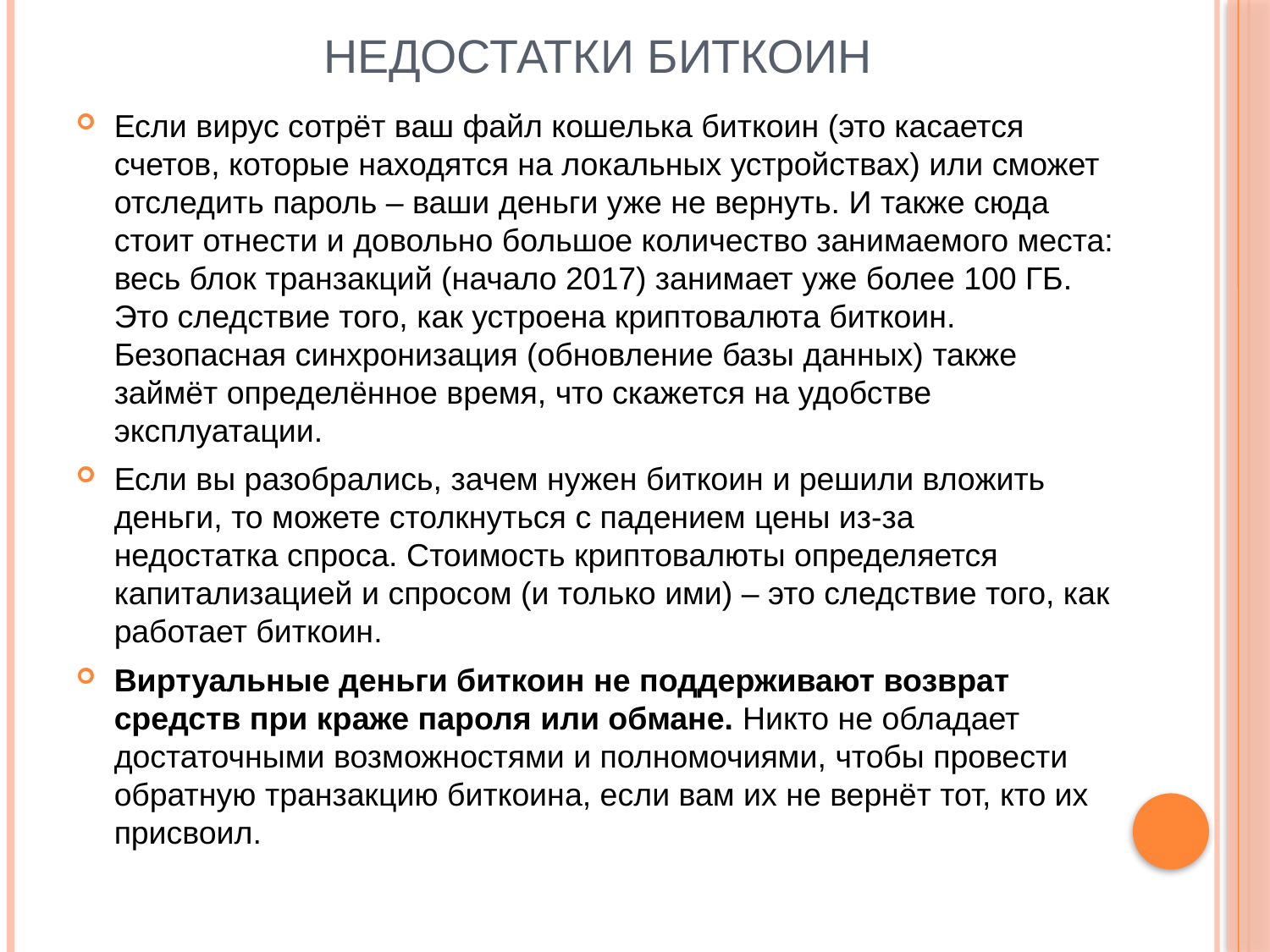

# Недостатки биткоин
Если вирус сотрёт ваш файл кошелька биткоин (это касается счетов, которые находятся на локальных устройствах) или сможет отследить пароль – ваши деньги уже не вернуть. И также сюда стоит отнести и довольно большое количество занимаемого места: весь блок транзакций (начало 2017) занимает уже более 100 ГБ. Это следствие того, как устроена криптовалюта биткоин. Безопасная синхронизация (обновление базы данных) также займёт определённое время, что скажется на удобстве эксплуатации.
Если вы разобрались, зачем нужен биткоин и решили вложить деньги, то можете столкнуться с падением цены из-за недостатка спроса. Стоимость криптовалюты определяется капитализацией и спросом (и только ими) – это следствие того, как работает биткоин.
Виртуальные деньги биткоин не поддерживают возврат средств при краже пароля или обмане. Никто не обладает достаточными возможностями и полномочиями, чтобы провести обратную транзакцию биткоина, если вам их не вернёт тот, кто их присвоил.